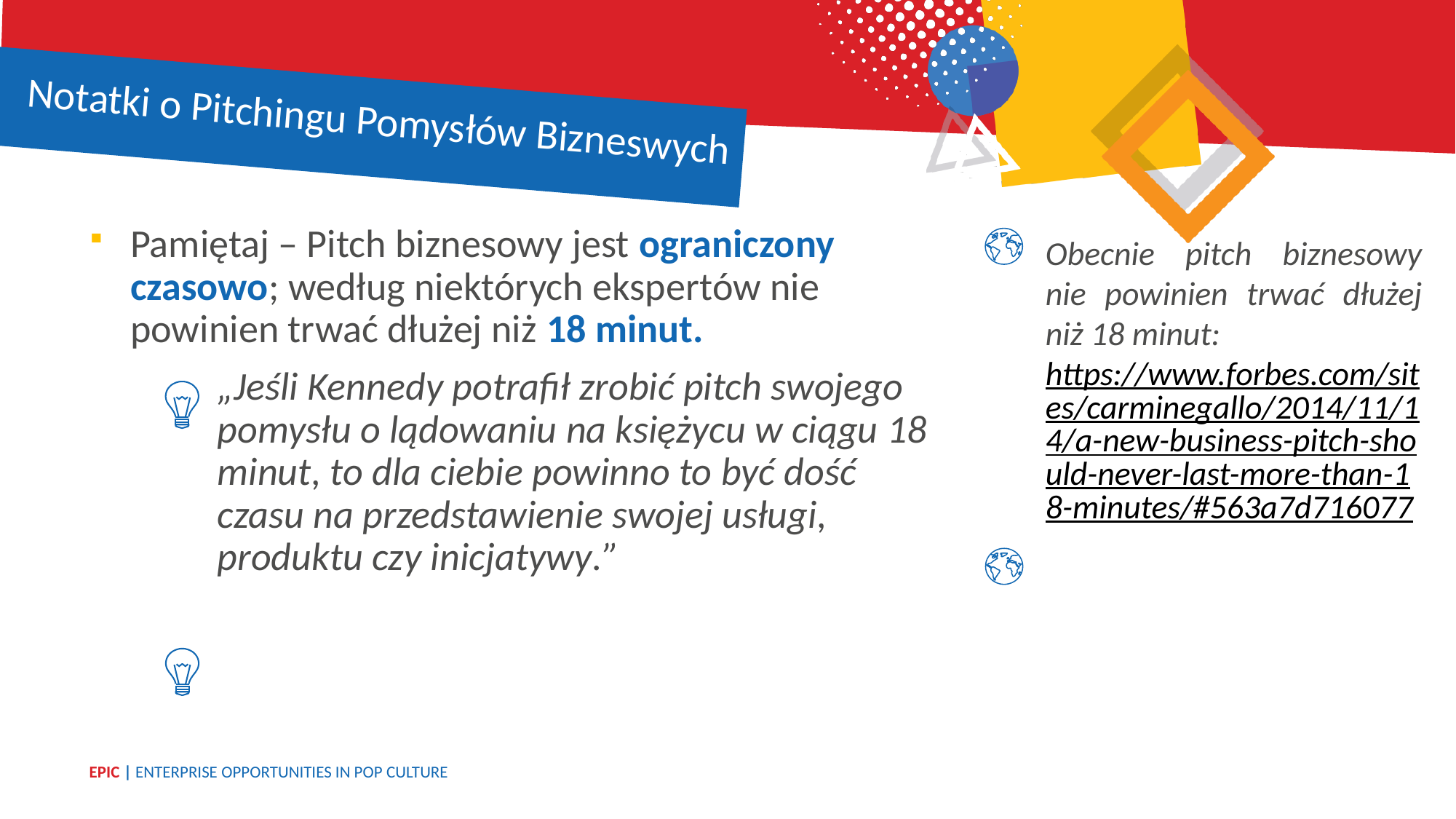

Notatki o Pitchingu Pomysłów Bizneswych
Pamiętaj – Pitch biznesowy jest ograniczony czasowo; według niektórych ekspertów nie powinien trwać dłużej niż 18 minut.
„Jeśli Kennedy potrafił zrobić pitch swojego pomysłu o lądowaniu na księżycu w ciągu 18 minut, to dla ciebie powinno to być dość czasu na przedstawienie swojej usługi, produktu czy inicjatywy.”
Obecnie pitch biznesowy nie powinien trwać dłużej niż 18 minut:
https://www.forbes.com/sites/carminegallo/2014/11/14/a-new-business-pitch-should-never-last-more-than-18-minutes/#563a7d716077